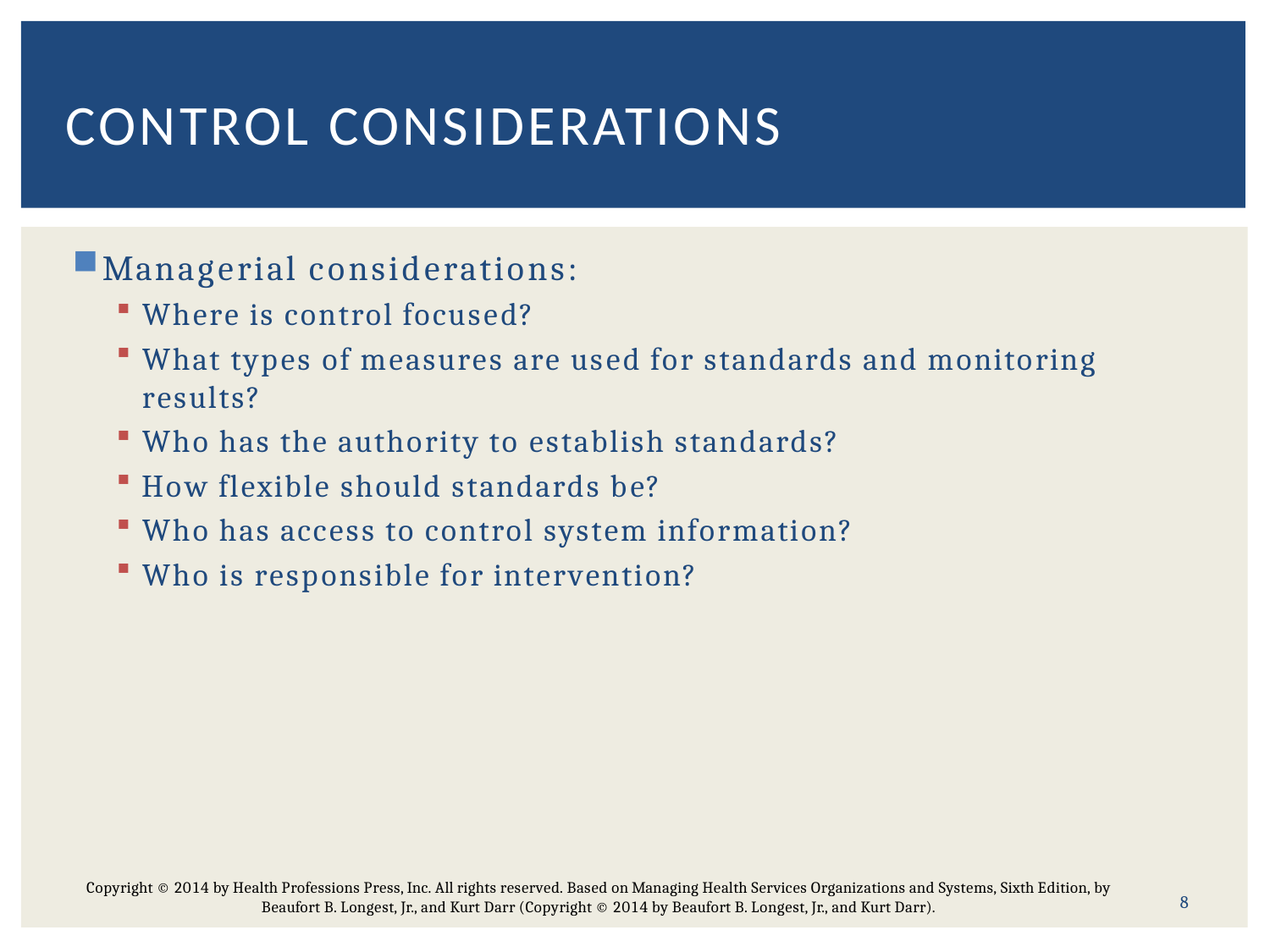

# Control considerations
Managerial considerations:
Where is control focused?
What types of measures are used for standards and monitoring results?
Who has the authority to establish standards?
How flexible should standards be?
Who has access to control system information?
Who is responsible for intervention?

8